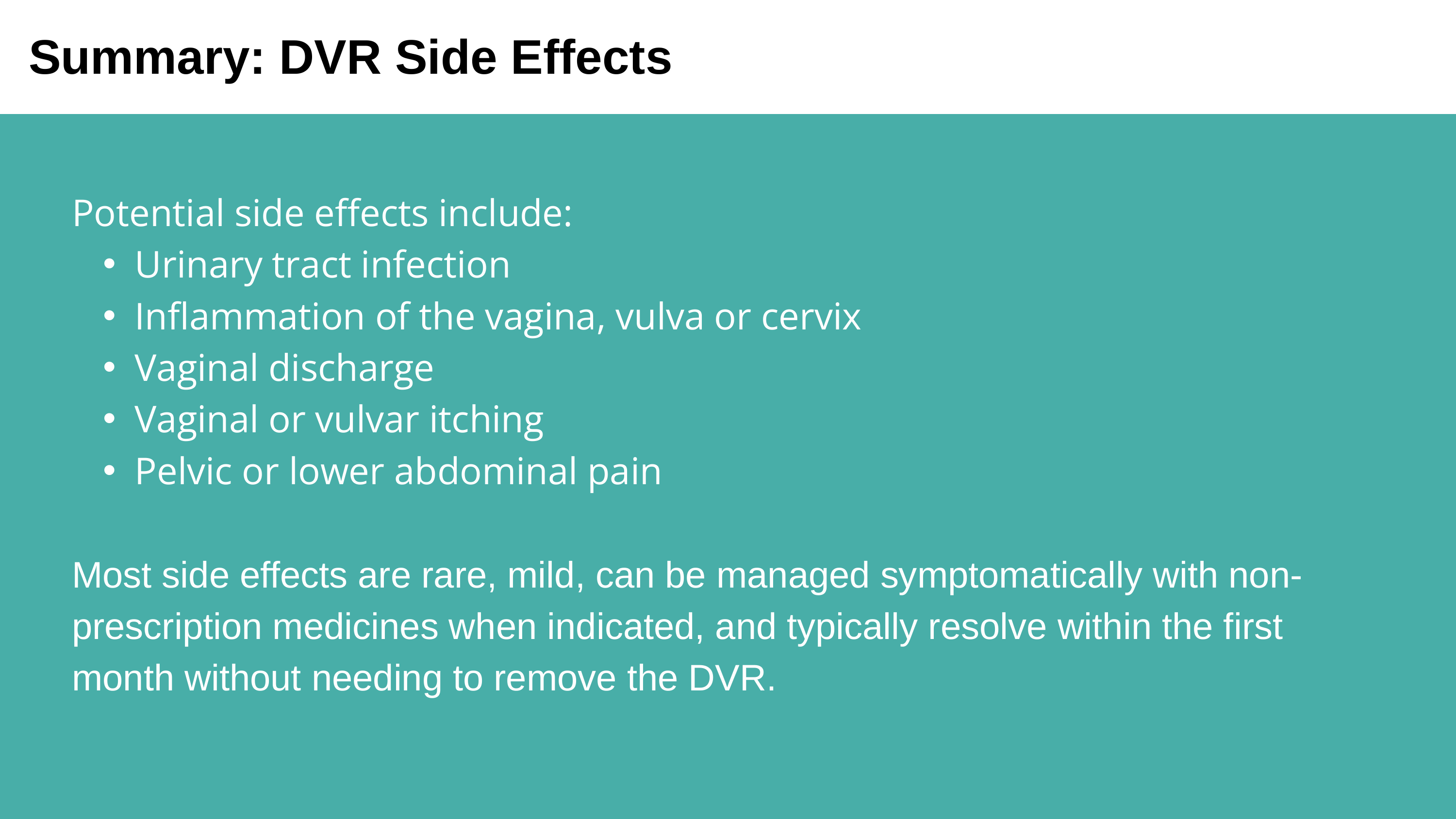

Summary: DVR Side Effects

Potential side effects include:
Urinary tract infection
Inflammation of the vagina, vulva or cervix
Vaginal discharge
Vaginal or vulvar itching
Pelvic or lower abdominal pain

Most side effects are rare, mild, can be managed symptomatically with non-prescription medicines when indicated, and typically resolve within the first month without needing to remove the DVR.